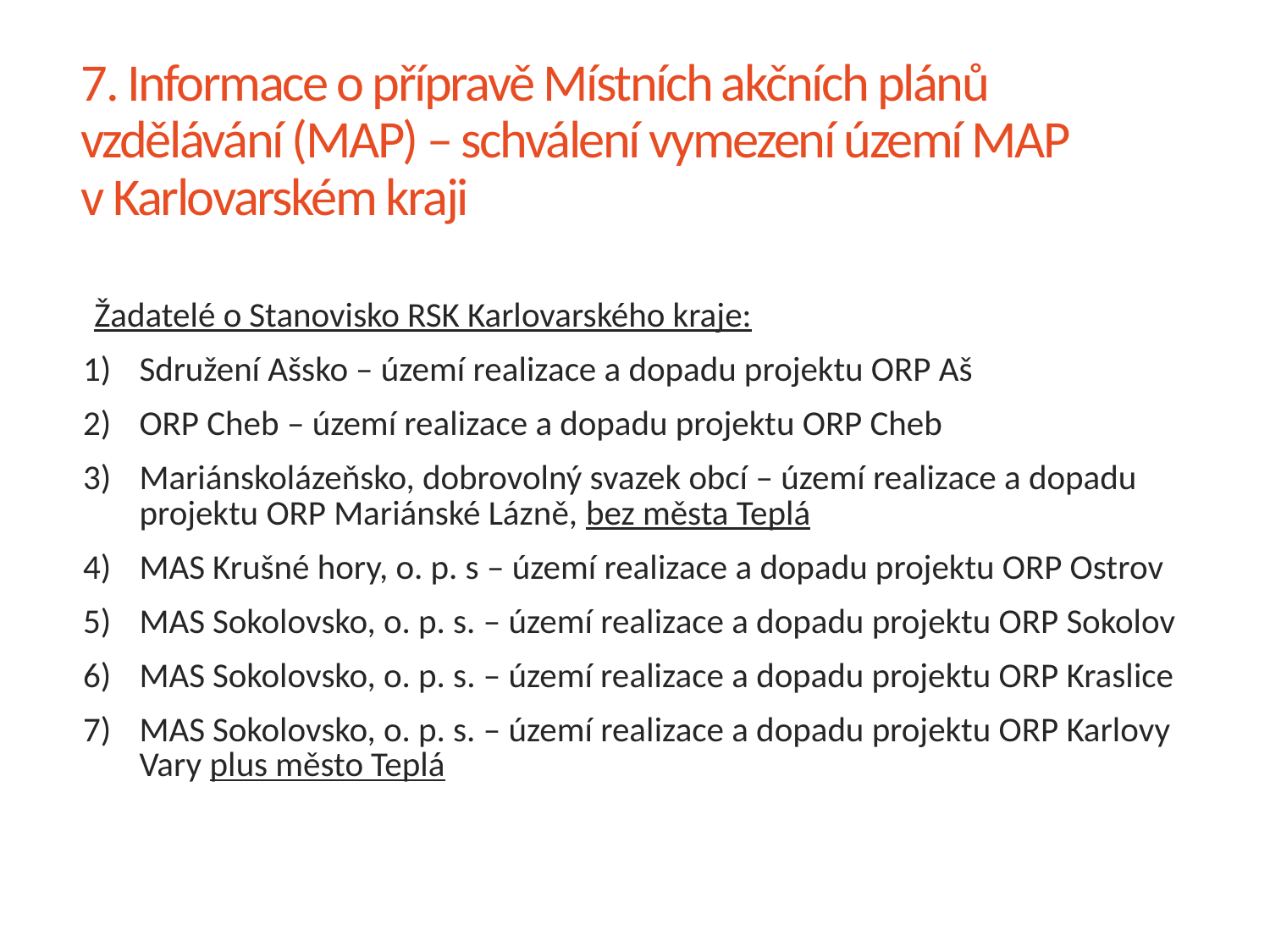

# 7. Informace o přípravě Místních akčních plánů vzdělávání (MAP) – schválení vymezení území MAP v Karlovarském kraji

Žadatelé o Stanovisko RSK Karlovarského kraje:
Sdružení Ašsko – území realizace a dopadu projektu ORP Aš
ORP Cheb – území realizace a dopadu projektu ORP Cheb
Mariánskolázeňsko, dobrovolný svazek obcí – území realizace a dopadu projektu ORP Mariánské Lázně, bez města Teplá
MAS Krušné hory, o. p. s – území realizace a dopadu projektu ORP Ostrov
MAS Sokolovsko, o. p. s. – území realizace a dopadu projektu ORP Sokolov
MAS Sokolovsko, o. p. s. – území realizace a dopadu projektu ORP Kraslice
MAS Sokolovsko, o. p. s. – území realizace a dopadu projektu ORP Karlovy Vary plus město Teplá